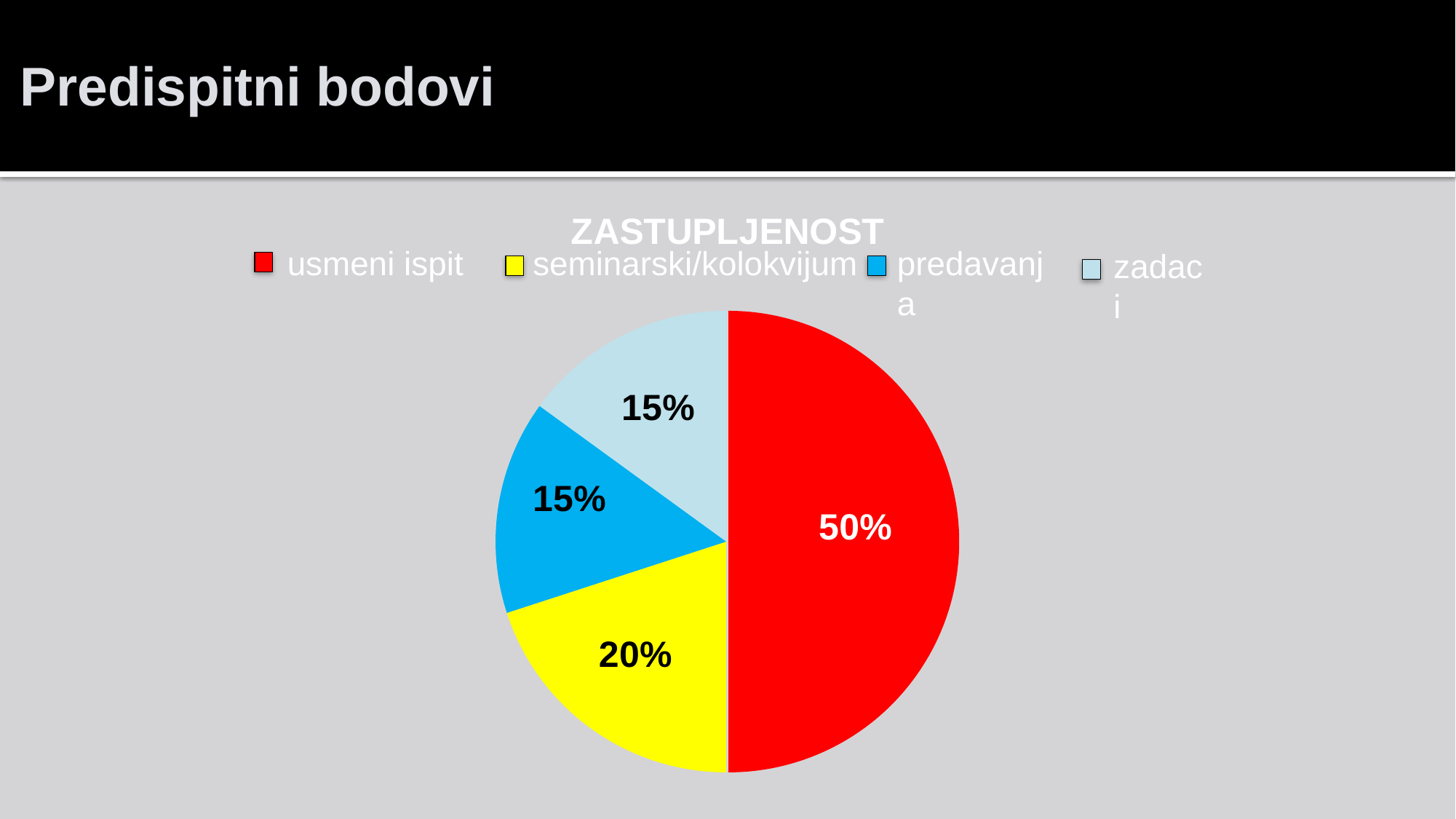

# Predispitni bodovi

### Chart: ZASTUPLJENOST

| Category | Sales |
|---|---|
| usmeni ispit | 50.0 |
| seminarski/kolokvijum | 20.0 |
| predavanja | 15.0 |
| zadaci | 15.0 |
seminarski/kolokvijum
predavanja
usmeni ispit
zadaci